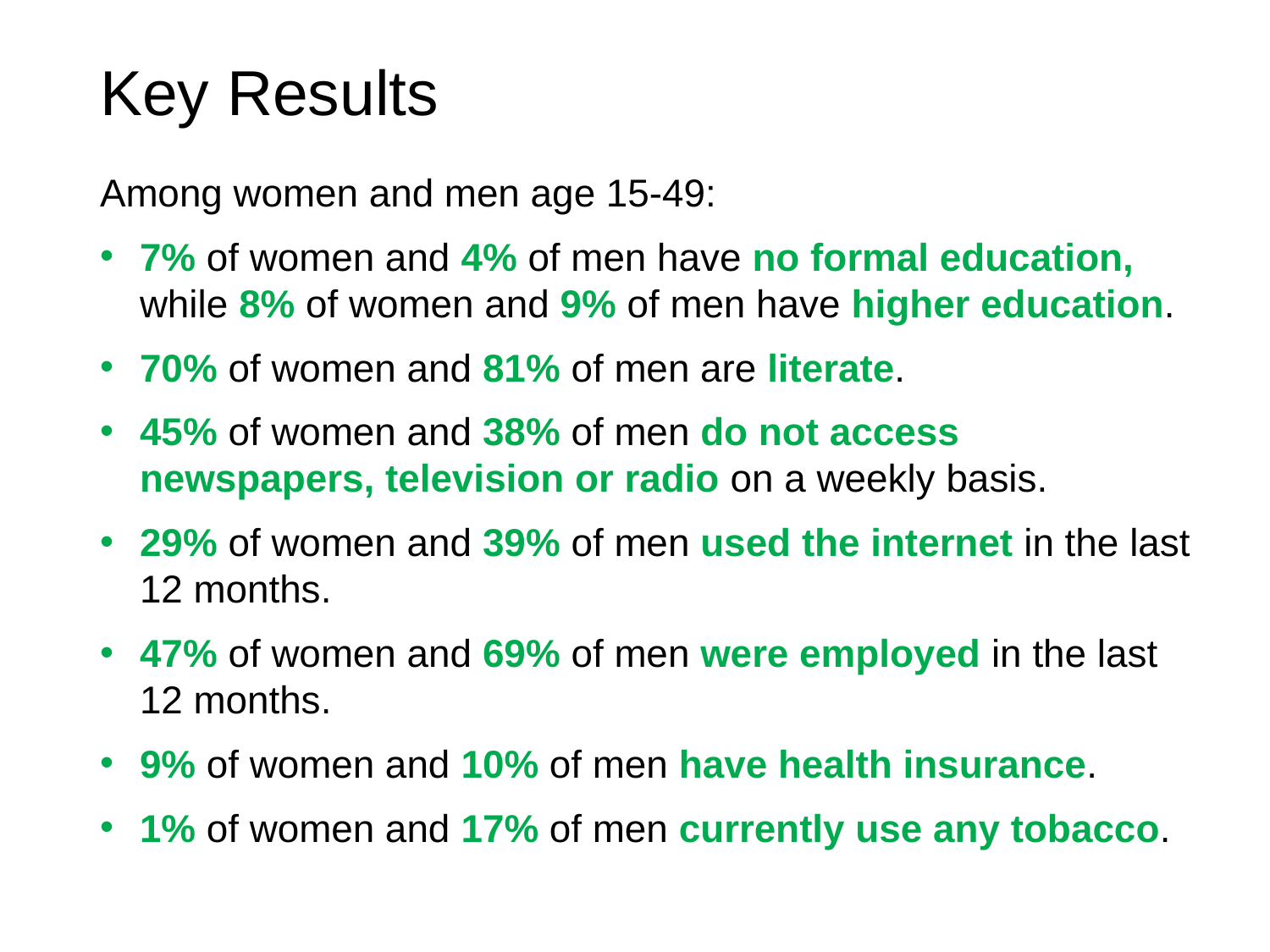

# Key Results
Among women and men age 15-49:
7% of women and 4% of men have no formal education, while 8% of women and 9% of men have higher education.
70% of women and 81% of men are literate.
45% of women and 38% of men do not access newspapers, television or radio on a weekly basis.
29% of women and 39% of men used the internet in the last 12 months.
47% of women and 69% of men were employed in the last 12 months.
9% of women and 10% of men have health insurance.
1% of women and 17% of men currently use any tobacco.